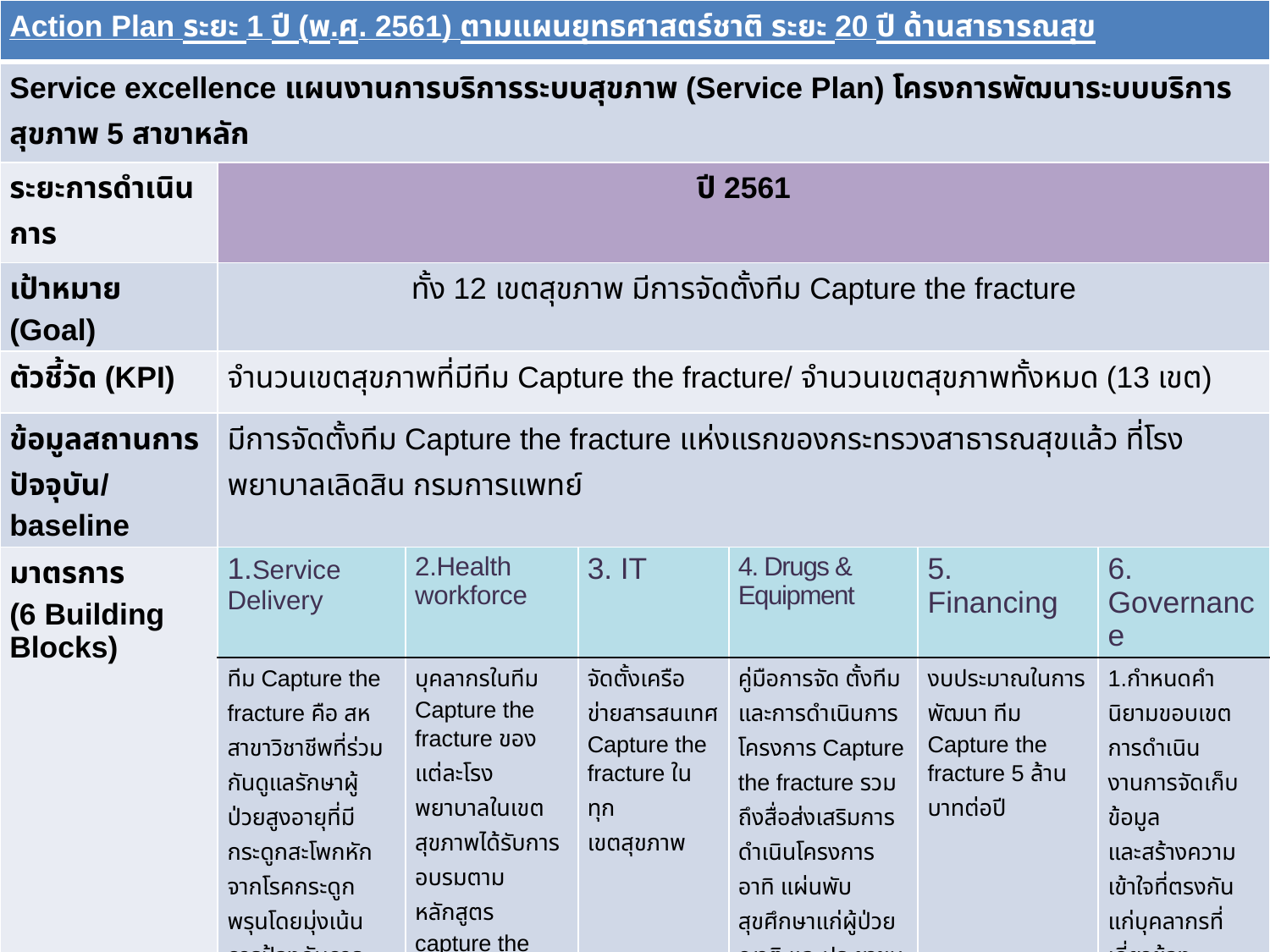

| Action Plan ระยะ 1 ปี (พ.ศ. 2561) ตามแผนยุทธศาสตร์ชาติ ระยะ 20 ปี ด้านสาธารณสุข |  |  |  |  |  |  |
| --- | --- | --- | --- | --- | --- | --- |
| Service excellence แผนงานการบริการระบบสุขภาพ (Service Plan) โครงการพัฒนาระบบบริการสุขภาพ 5 สาขาหลัก |  |  |  |  |  |  |
| ระยะการดำเนินการ | ปี 2561 |  |  |  |  |  |
| เป้าหมาย (Goal) | ทั้ง 12 เขตสุขภาพ มีการจัดตั้งทีม Capture the fracture |  |  |  |  |  |
| ตัวชี้วัด (KPI) | จำนวนเขตสุขภาพที่มีทีม Capture the fracture/ จำนวนเขตสุขภาพทั้งหมด (13 เขต) |  |  |  |  |  |
| ข้อมูลสถานการปัจจุบัน/baseline | มีการจัดตั้งทีม Capture the fracture แห่งแรกของกระทรวงสาธารณสุขแล้ว ที่โรงพยาบาลเลิดสิน กรมการแพทย์ |  |  |  |  |  |
| มาตรการ (6 Building Blocks) | 1.Service Delivery | 2.Health workforce | 3. IT | 4. Drugs & Equipment | 5. Financing | 6. Governance |
|  | ทีม Capture the fracture คือ สหสาขาวิชาชีพที่ร่วมกันดูแลรักษาผู้ป่วยสูงอายุที่มีกระดูกสะโพกหักจากโรคกระดูกพรุนโดยมุ่งเน้นการป้องกันการเกิดกระดูกสะโพกหักซ้ำในผู้ป่วยกลุ่มนี้ โดยมีบุคคลช่วยประสานและดำเนินการ(Liaison) | บุคลากรในทีม Capture the fracture ของแต่ละโรงพยาบาลในเขตสุขภาพได้รับการอบรมตามหลักสูตร capture the fracture และ Liaison service | จัดตั้งเครือข่ายสารสนเทศ Capture the fracture ในทุก เขตสุขภาพ | คู่มือการจัด ตั้งทีมและการดำเนินการโครงการ Capture the fracture รวมถึงสื่อส่งเสริมการดำเนินโครงการอาทิ แผ่นพับสุขศึกษาแก่ผู้ป่วย ญาติ และประชาชนทั่วไป | งบประมาณในการพัฒนา ทีม Capture the fracture 5 ล้านบาทต่อปี | 1.กำหนดคำนิยามขอบเขตการดำเนิน งานการจัดเก็บข้อมูล และสร้างความเข้าใจที่ตรงกันแก่บุคลากรที่เกี่ยวข้อง 2. ตามนโยบายแห่งชาติที่ต้องการให้มีทีม Capture the fracture เกิดขึ้นในโรงพยาบาลสังกัดกระทรวงสาธารณสุข ทั่วประเทศ |